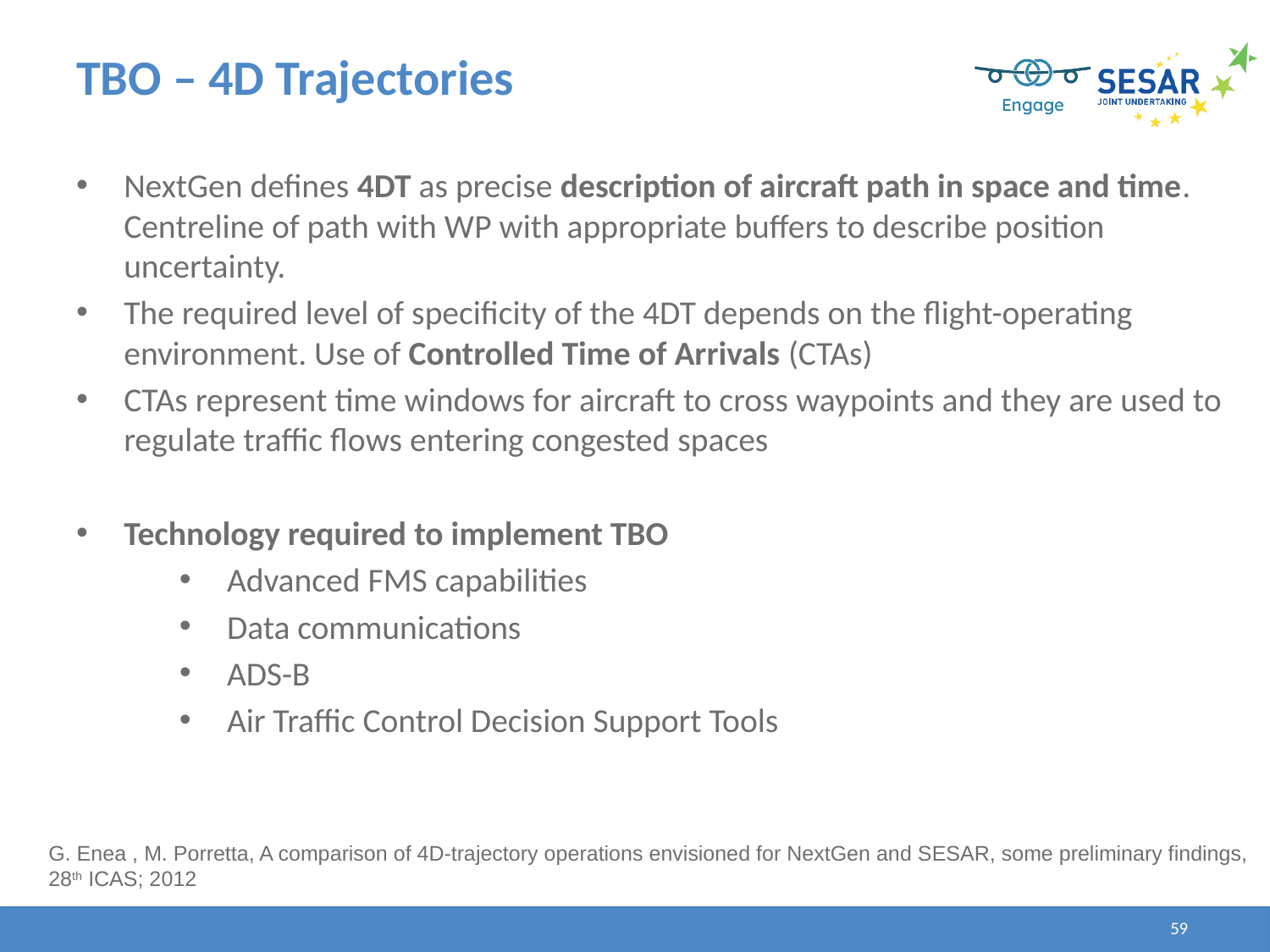

# TBO – 4D Trajectories
NextGen defines 4DT as precise description of aircraft path in space and time. Centreline of path with WP with appropriate buffers to describe position uncertainty.
The required level of specificity of the 4DT depends on the flight-operating environment. Use of Controlled Time of Arrivals (CTAs)
CTAs represent time windows for aircraft to cross waypoints and they are used to regulate traffic flows entering congested spaces

Technology required to implement TBO
Advanced FMS capabilities
Data communications
ADS-B
Air Traffic Control Decision Support Tools

G. Enea , M. Porretta, A comparison of 4D-trajectory operations envisioned for NextGen and SESAR, some preliminary findings, 28th ICAS; 2012
59